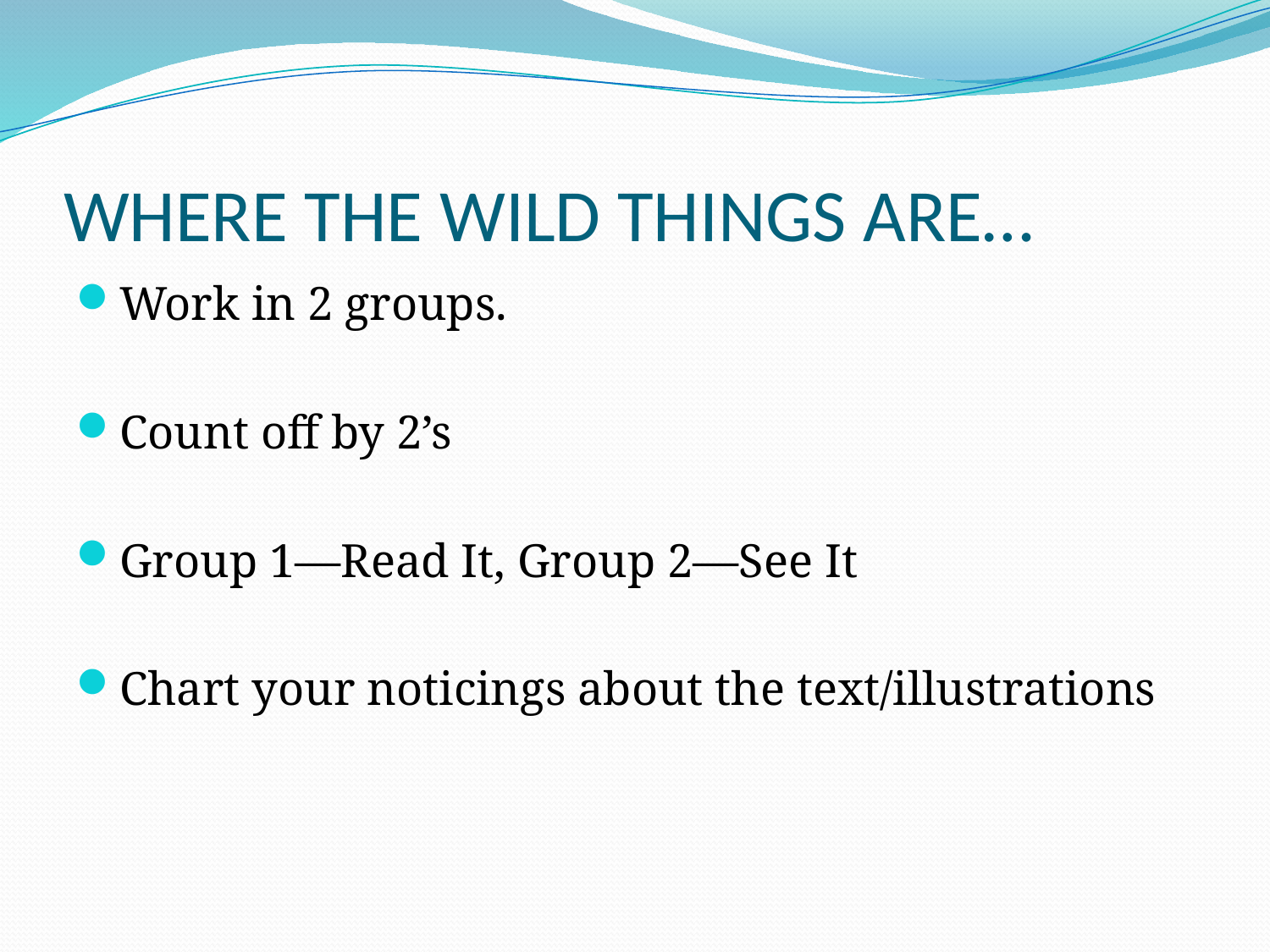

# WHERE THE WILD THINGS ARE…
Work in 2 groups.

Count off by 2’s

Group 1—Read It, Group 2—See It

Chart your noticings about the text/illustrations